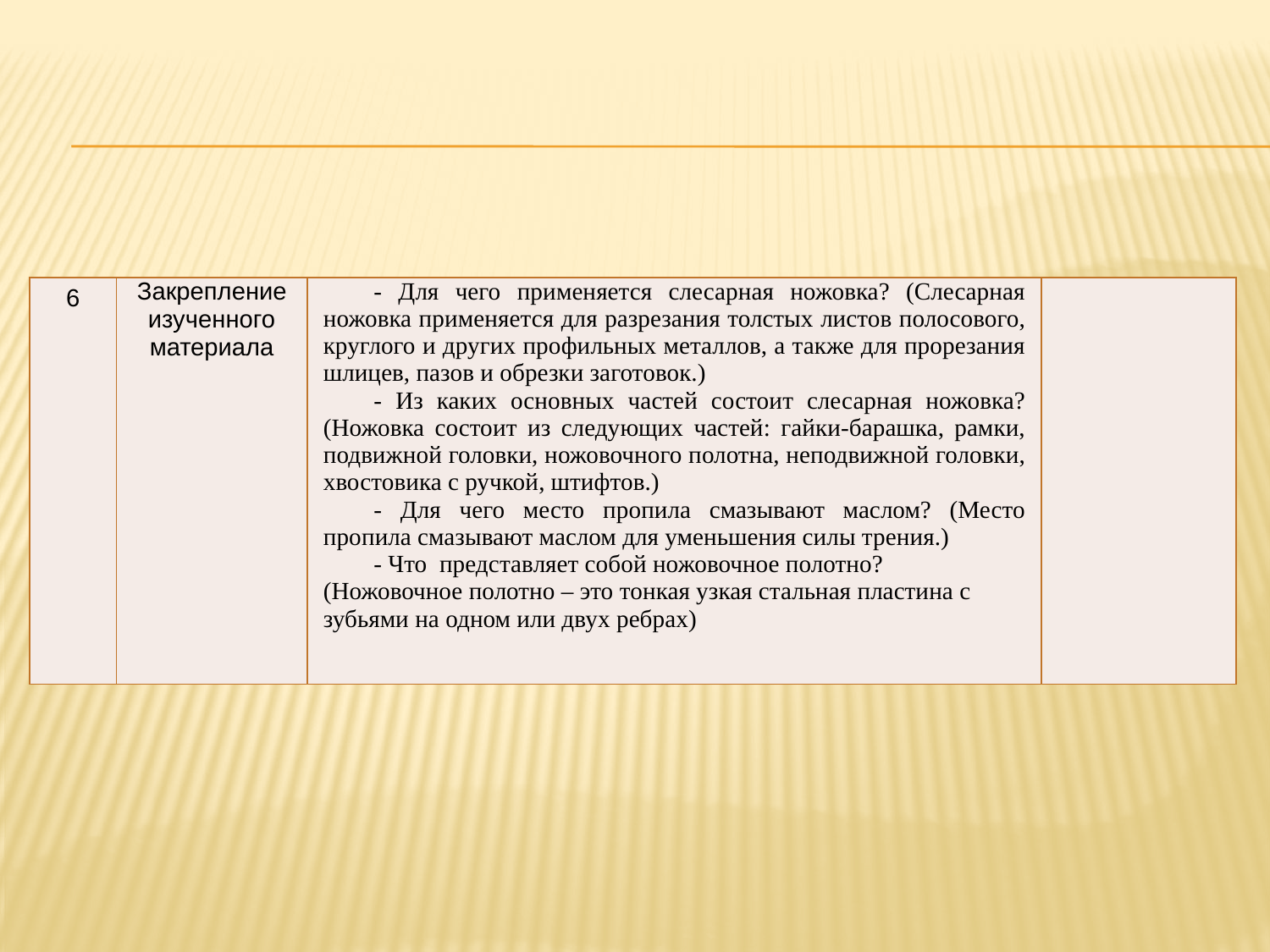

| 6 | Закрепление изученного материала | - Для чего применяется слесарная ножовка? (Слесарная ножовка применяется для разрезания толстых листов полосового, круглого и других профильных металлов, а также для прорезания шлицев, пазов и обрезки заготовок.) - Из каких основных частей состоит слесарная ножовка? (Ножовка состоит из следующих частей: гайки-барашка, рамки, подвижной головки, ножовочного полотна, неподвижной головки, хвостовика с ручкой, штифтов.) - Для чего место пропила смазывают маслом? (Место пропила смазывают маслом для уменьшения силы трения.) - Что представляет собой ножовочное полотно? (Ножовочное полотно – это тонкая узкая стальная пластина с зубьями на одном или двух ребрах) |  |
| --- | --- | --- | --- |